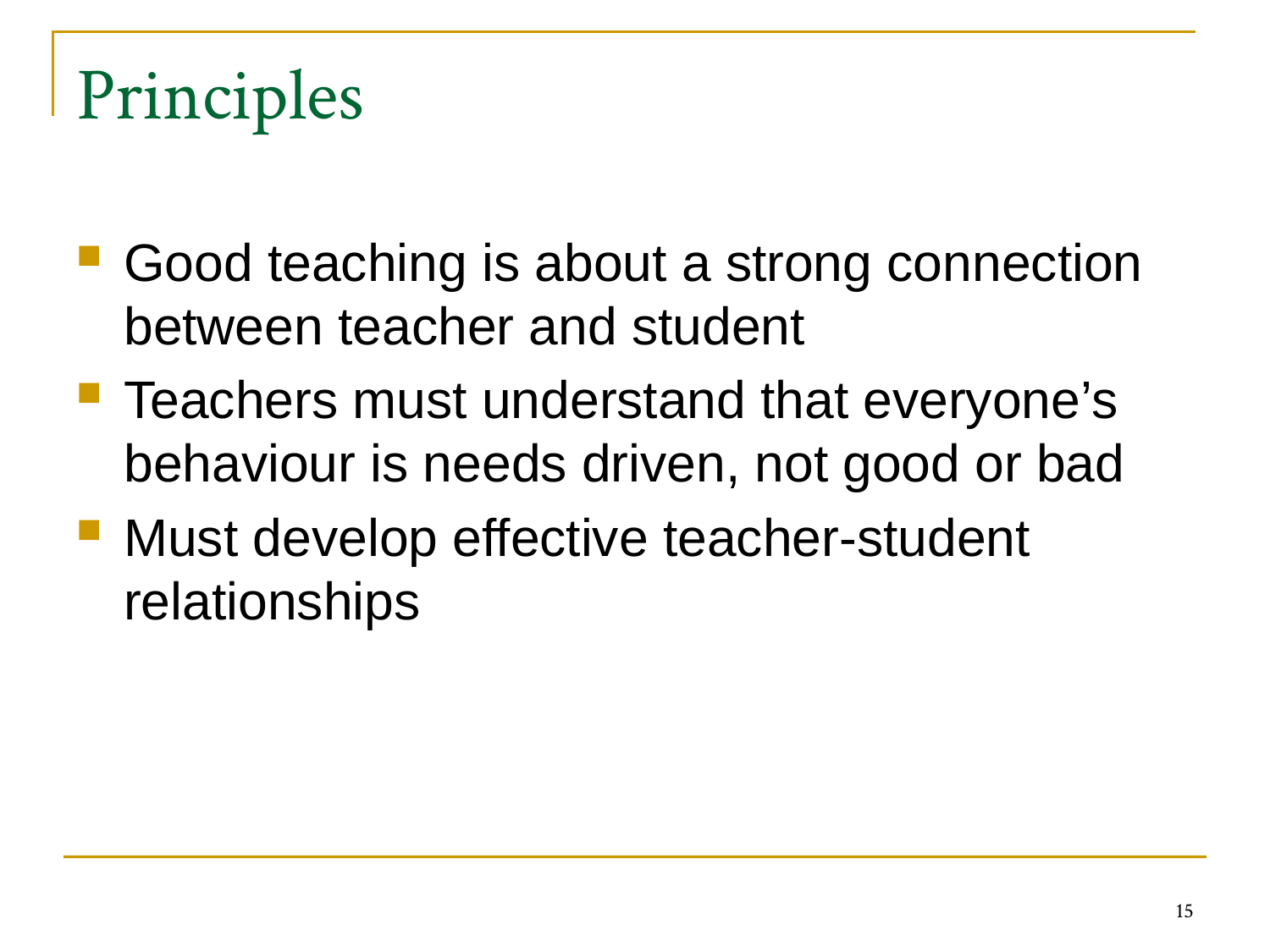

# Principles
Good teaching is about a strong connection between teacher and student
Teachers must understand that everyone’s behaviour is needs driven, not good or bad
Must develop effective teacher-student relationships

15